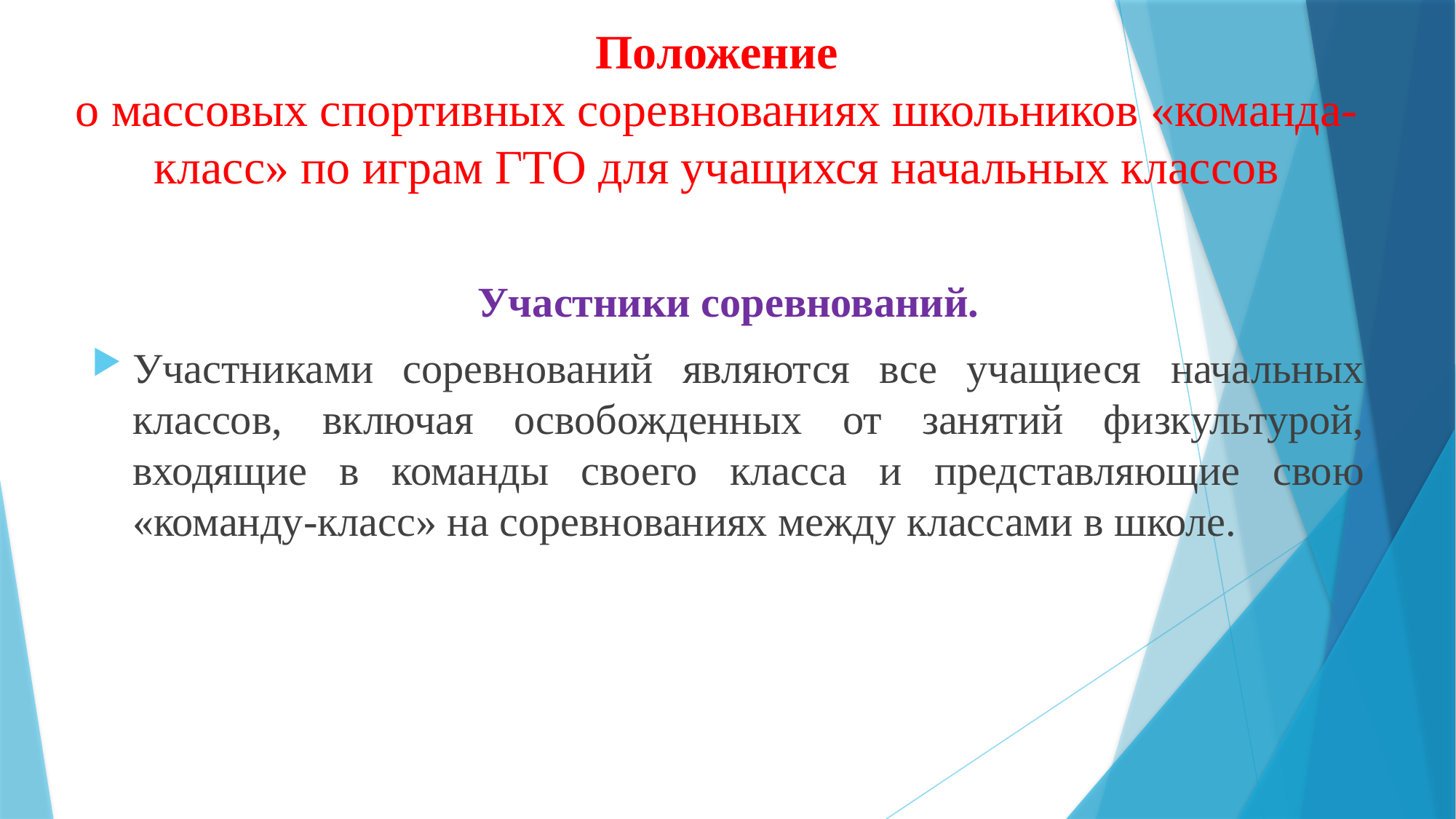

# Положение о массовых спортивных соревнованиях школьников «команда-класс» по играм ГТО для учащихся начальных классов
Участники соревнований.
Участниками соревнований являются все учащиеся начальных классов, включая освобожденных от занятий физкультурой, входящие в команды своего класса и представляющие свою «команду-класс» на соревнованиях между классами в школе.